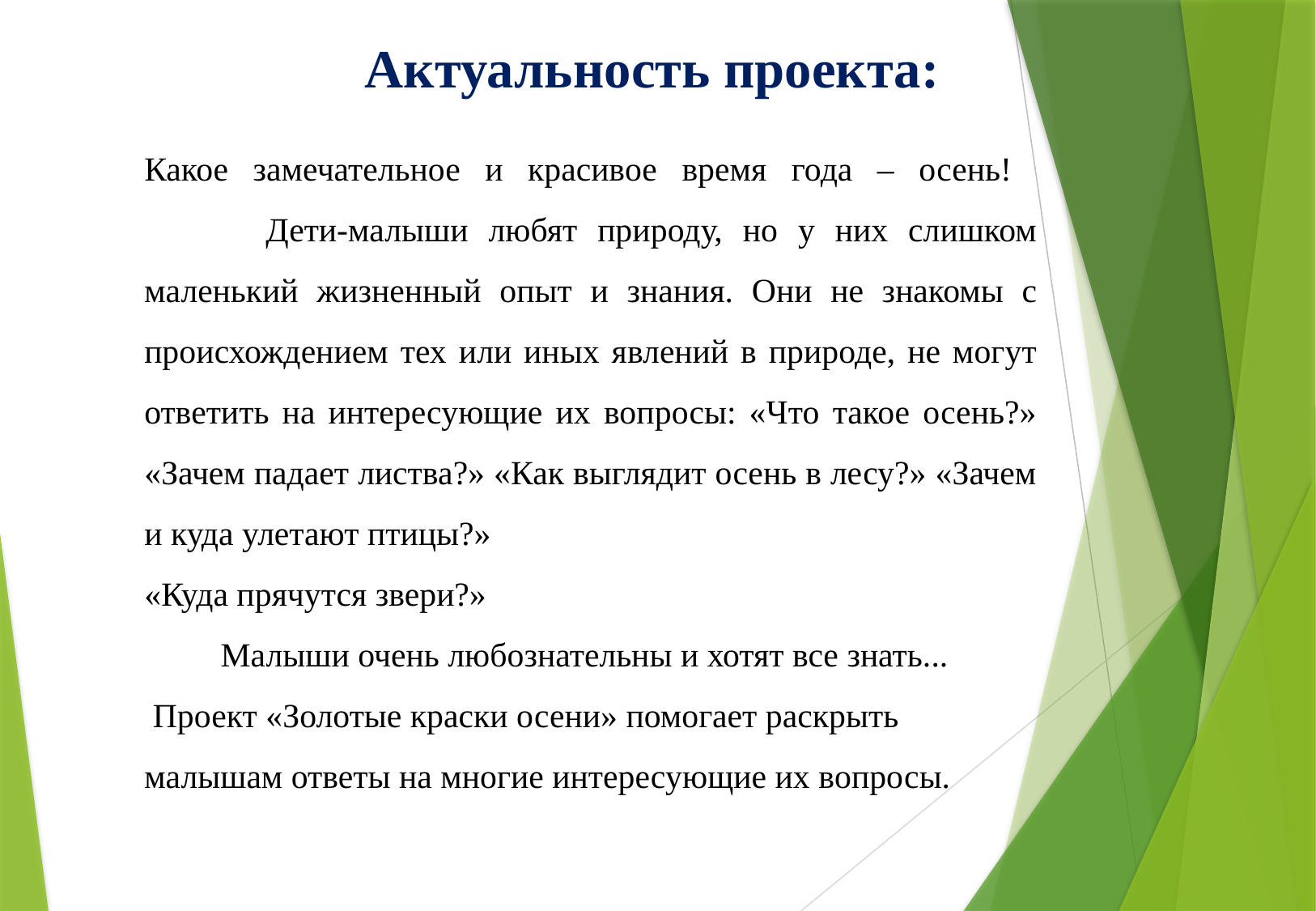

# Актуальность проекта:
Какое замечательное и красивое время года – осень!
	Дети-малыши любят природу, но у них слишком маленький жизненный опыт и знания. Они не знакомы с происхождением тех или иных явлений в природе, не могут ответить на интересующие их вопросы: «Что такое осень?» «Зачем падает листва?» «Как выглядит осень в лесу?» «Зачем и куда улетают птицы?»
«Куда прячутся звери?»
         Малыши очень любознательны и хотят все знать...
 Проект «Золотые краски осени» помогает раскрыть малышам ответы на многие интересующие их вопросы.